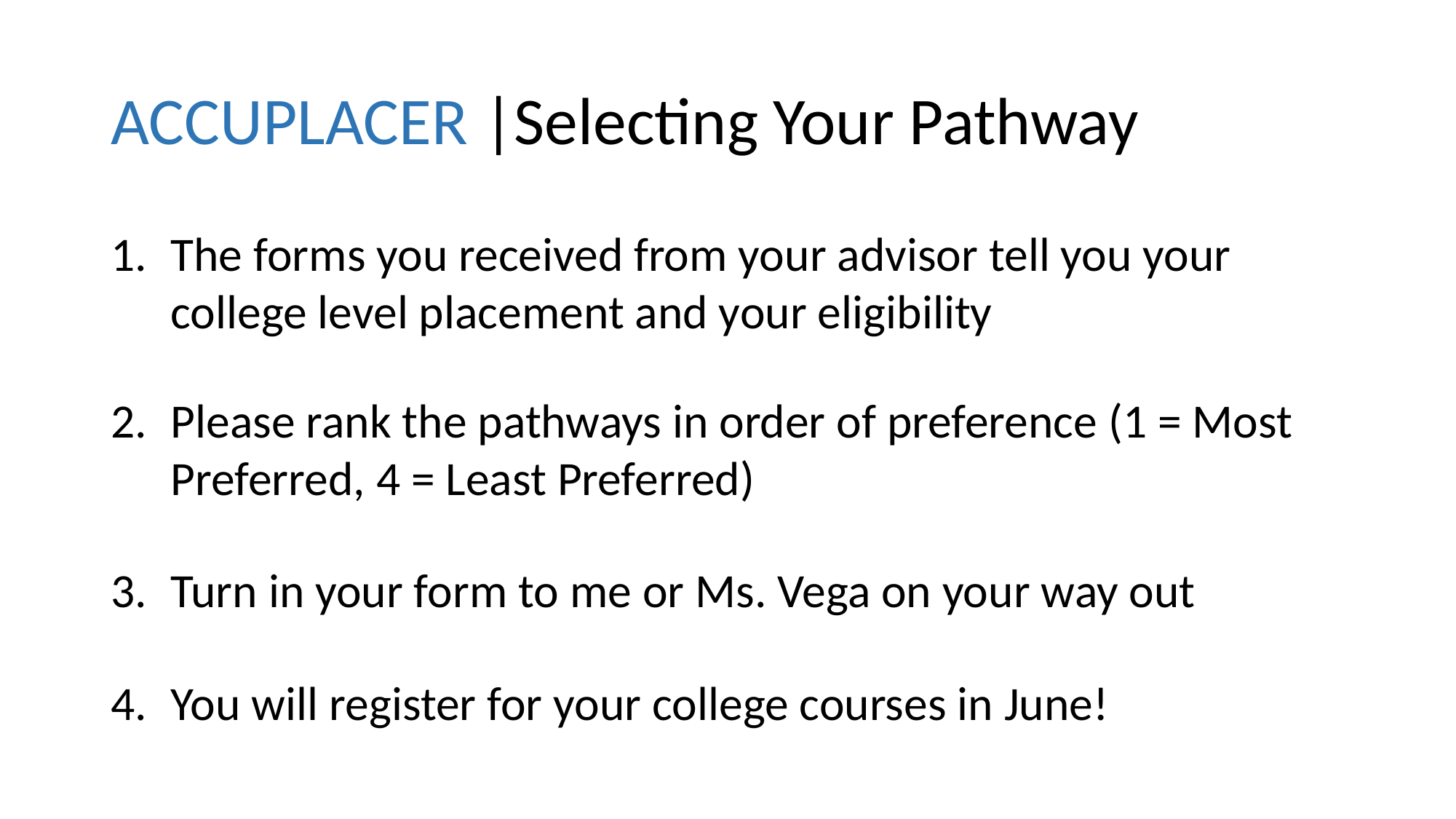

# ACCUPLACER |Selecting Your Pathway
The forms you received from your advisor tell you your college level placement and your eligibility

Please rank the pathways in order of preference (1 = Most Preferred, 4 = Least Preferred)

Turn in your form to me or Ms. Vega on your way out

You will register for your college courses in June!